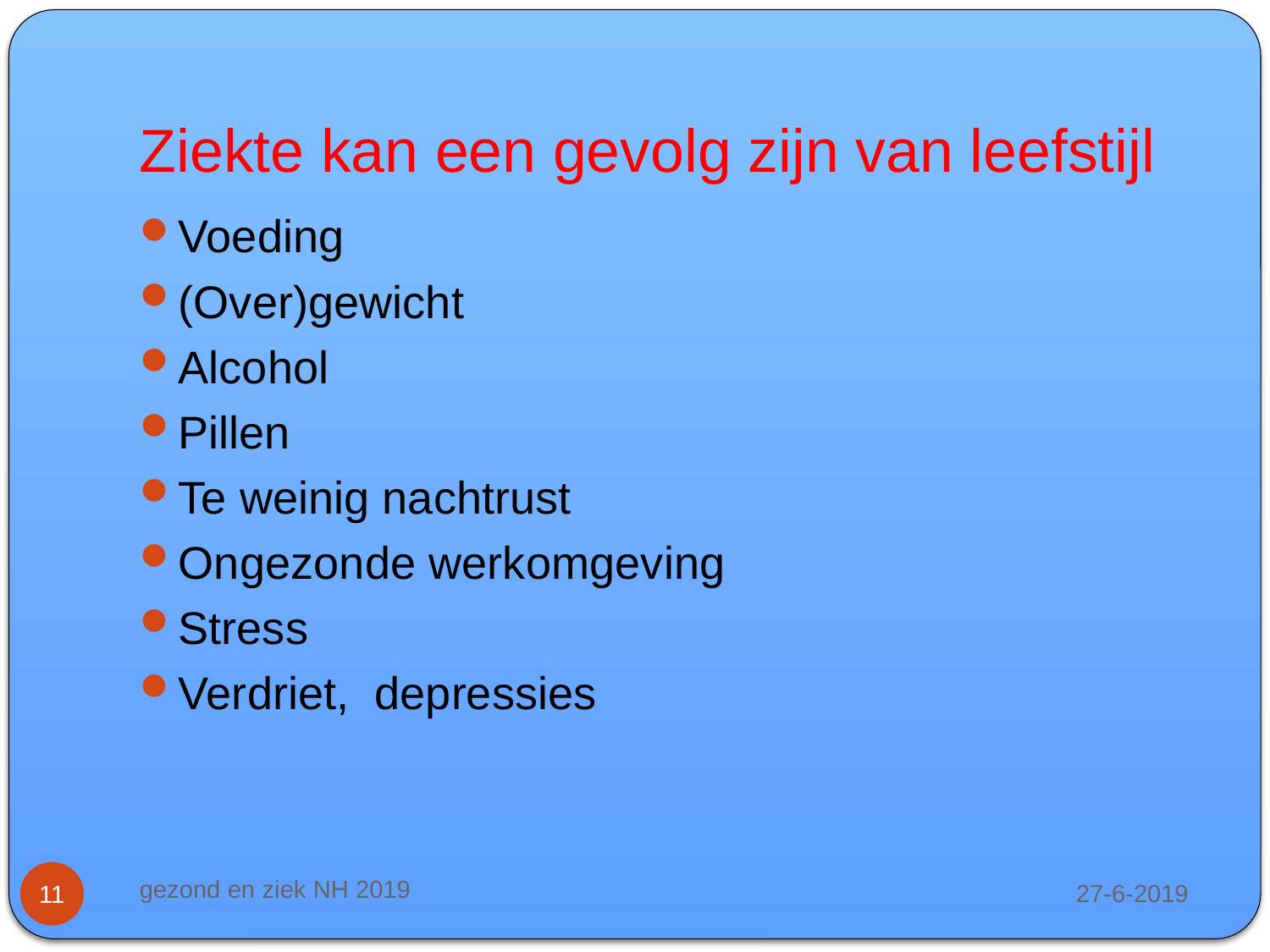

# Ziekte kan een gevolg zijn van leefstijl
Voeding
(Over)gewicht
Alcohol
Pillen
Te weinig nachtrust
Ongezonde werkomgeving
Stress
Verdriet,  depressies

gezond en ziek NH 2019
27-6-2019
11